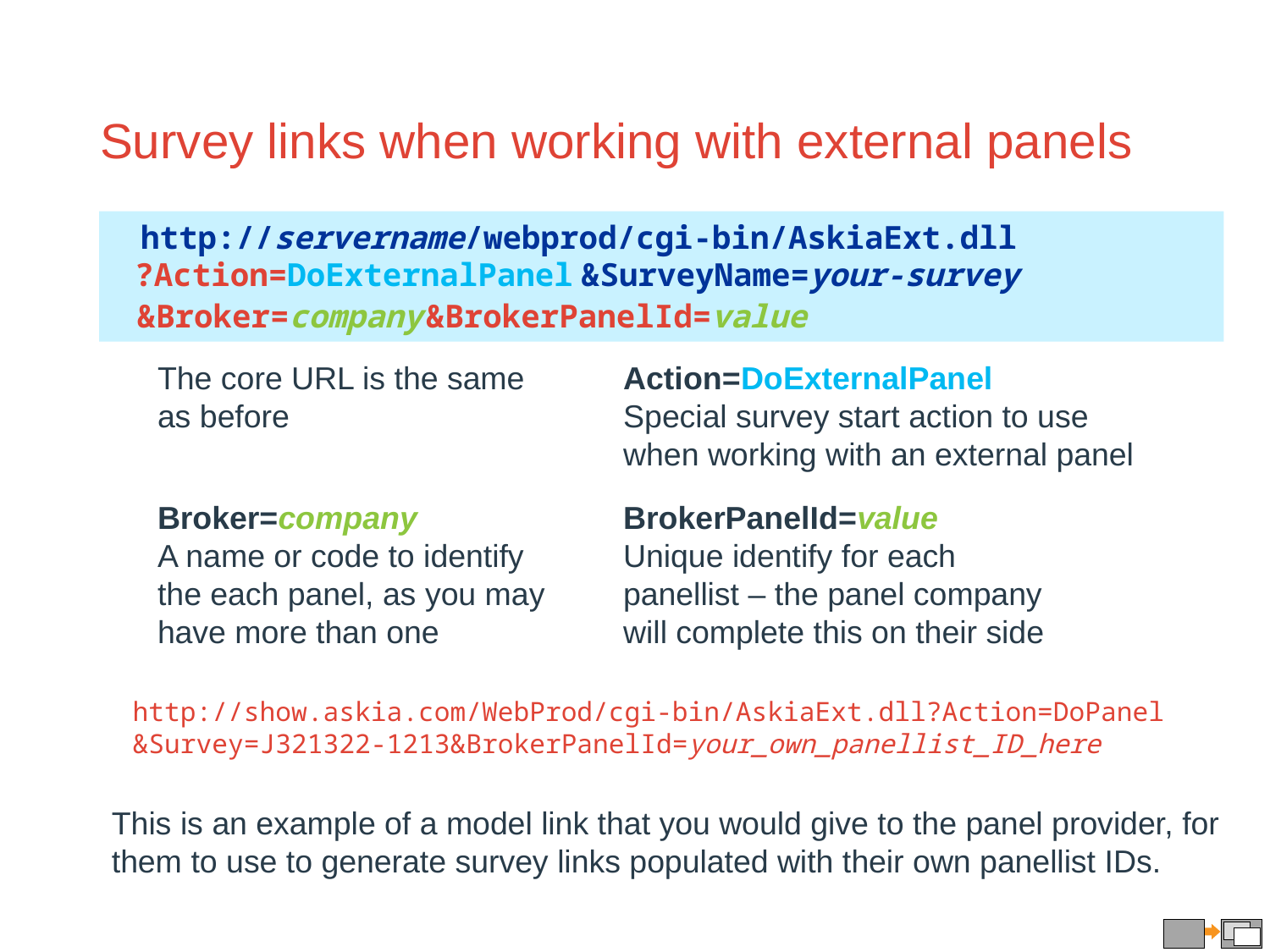

# Survey links when working with external panels
http://servername/webprod/cgi-bin/AskiaExt.dll

&SurveyName=your-survey
?Action=DoExternalPanel
&Broker=company
&BrokerPanelId=value
The core URL is the same as before

Action=DoExternalPanel
Special survey start action to use when working with an external panel
Broker=company
A name or code to identify the each panel, as you may have more than one
BrokerPanelId=value
Unique identify for each panellist – the panel company will complete this on their side
http://show.askia.com/WebProd/cgi-bin/AskiaExt.dll?Action=DoPanel
&Survey=J321322-1213&BrokerPanelId=your_own_panellist_ID_here
This is an example of a model link that you would give to the panel provider, for them to use to generate survey links populated with their own panellist IDs.